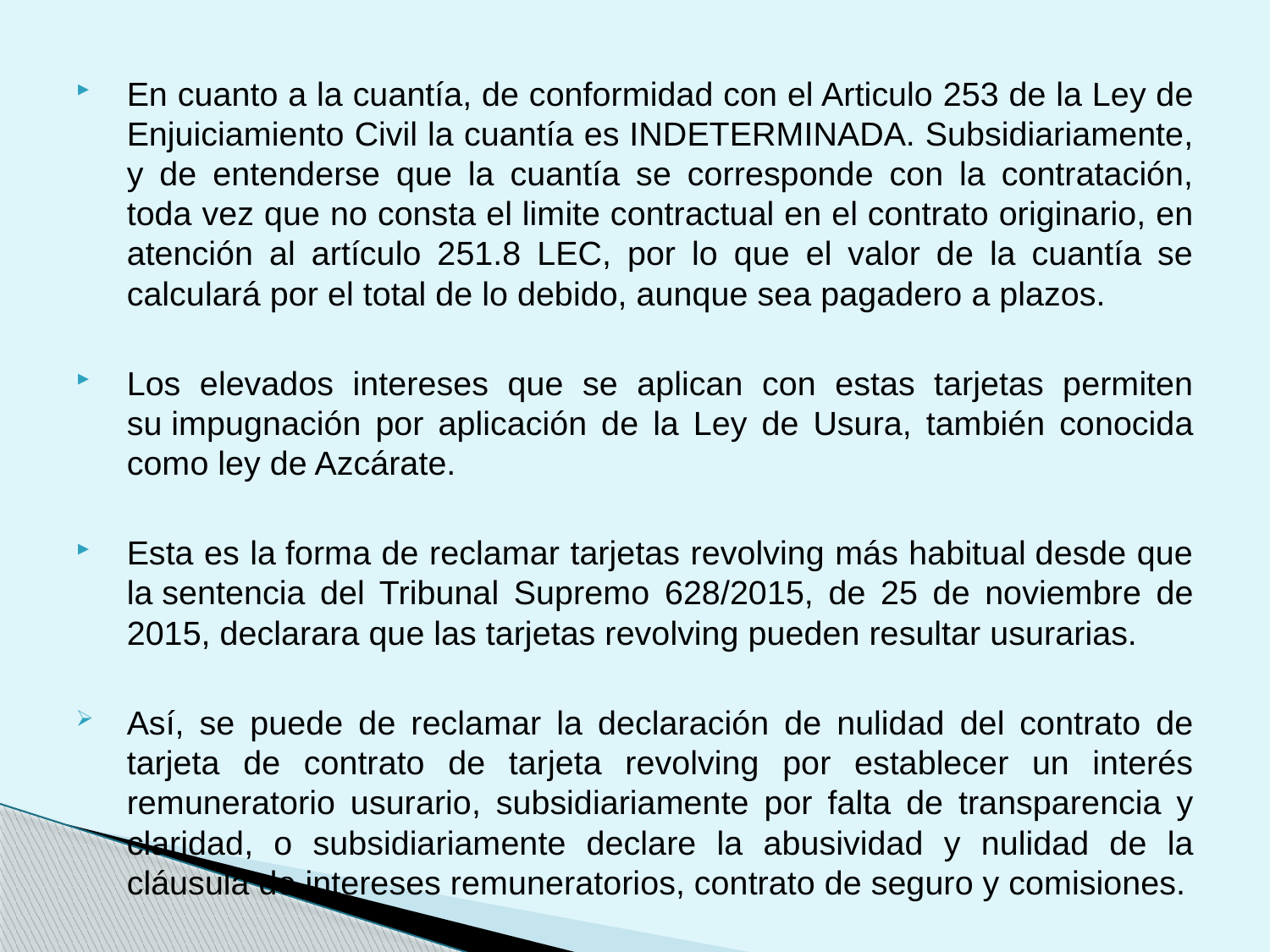

En cuanto a la cuantía, de conformidad con el Articulo 253 de la Ley de Enjuiciamiento Civil la cuantía es INDETERMINADA. Subsidiariamente, y de entenderse que la cuantía se corresponde con la contratación, toda vez que no consta el limite contractual en el contrato originario, en atención al artículo 251.8 LEC, por lo que el valor de la cuantía se calculará por el total de lo debido, aunque sea pagadero a plazos.

Los elevados intereses que se aplican con estas tarjetas permiten su impugnación por aplicación de la Ley de Usura, también conocida como ley de Azcárate.

Esta es la forma de reclamar tarjetas revolving más habitual desde que la sentencia del Tribunal Supremo 628/2015, de 25 de noviembre de 2015, declarara que las tarjetas revolving pueden resultar usurarias.

Así, se puede de reclamar la declaración de nulidad del contrato de tarjeta de contrato de tarjeta revolving por establecer un interés remuneratorio usurario, subsidiariamente por falta de transparencia y claridad, o subsidiariamente declare la abusividad y nulidad de la cláusula de intereses remuneratorios, contrato de seguro y comisiones.